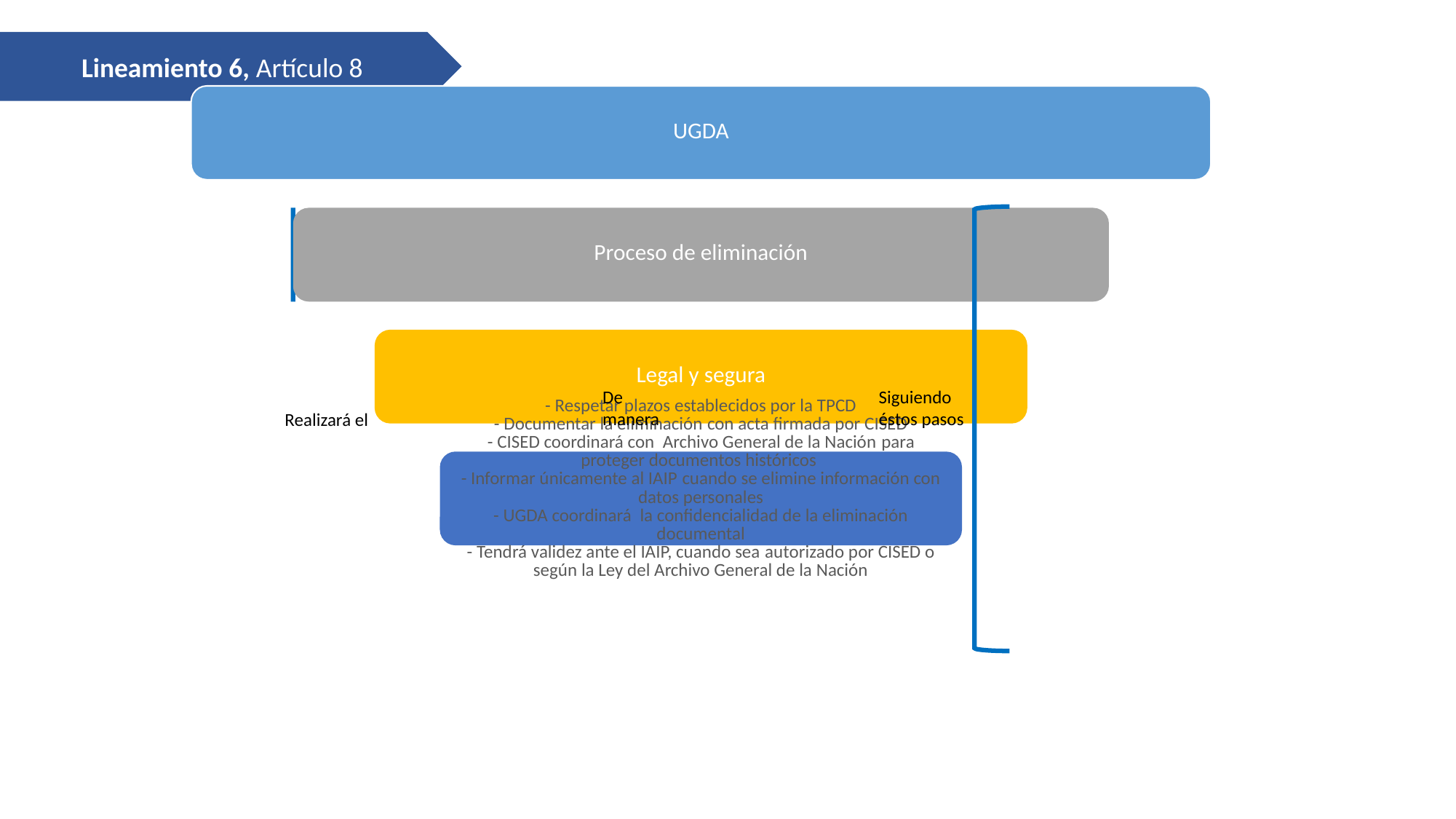

Lineamiento 6, Artículo 8
UGDA
Proceso de eliminación
Legal y segura
- Documentar la eliminación con acta firmada por CISED
- CISED coordinará con  Archivo General de la Nación para proteger documentos históricos
- Informar únicamente al IAIP cuando se elimine información con datos personales
- UGDA coordinará  la confidencialidad de la eliminación documental
- Tendrá validez ante el IAIP, cuando sea autorizado por CISED o según la Ley del Archivo General de la Nación

De manera
Siguiendo éstos pasos
Realizará el